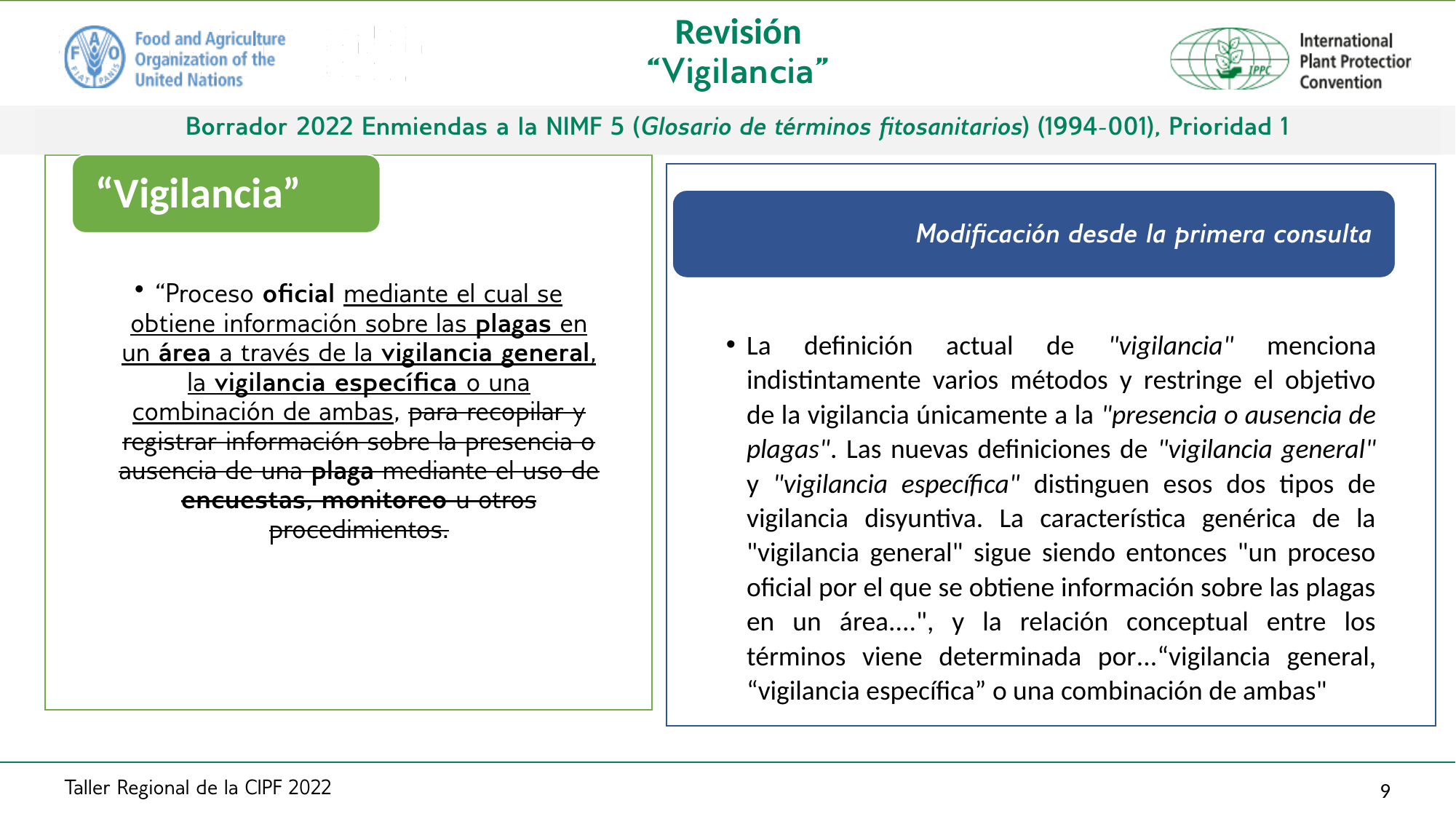

# Revisión “Vigilancia”
Borrador 2022 Enmiendas a la NIMF 5 (Glosario de términos fitosanitarios) (1994-001), Prioridad 1
“Proceso oficial mediante el cual se obtiene información sobre las plagas en un área a través de la vigilancia general, la vigilancia específica o una combinación de ambas, para recopilar y registrar información sobre la presencia o ausencia de una plaga mediante el uso de encuestas, monitoreo u otros procedimientos.
“Vigilancia”
La definición actual de "vigilancia" menciona indistintamente varios métodos y restringe el objetivo de la vigilancia únicamente a la "presencia o ausencia de plagas". Las nuevas definiciones de "vigilancia general" y "vigilancia específica" distinguen esos dos tipos de vigilancia disyuntiva. La característica genérica de la "vigilancia general" sigue siendo entonces "un proceso oficial por el que se obtiene información sobre las plagas en un área....", y la relación conceptual entre los términos viene determinada por...“vigilancia general, “vigilancia específica” o una combinación de ambas"
Modificación desde la primera consulta
Taller Regional de la CIPF 2022